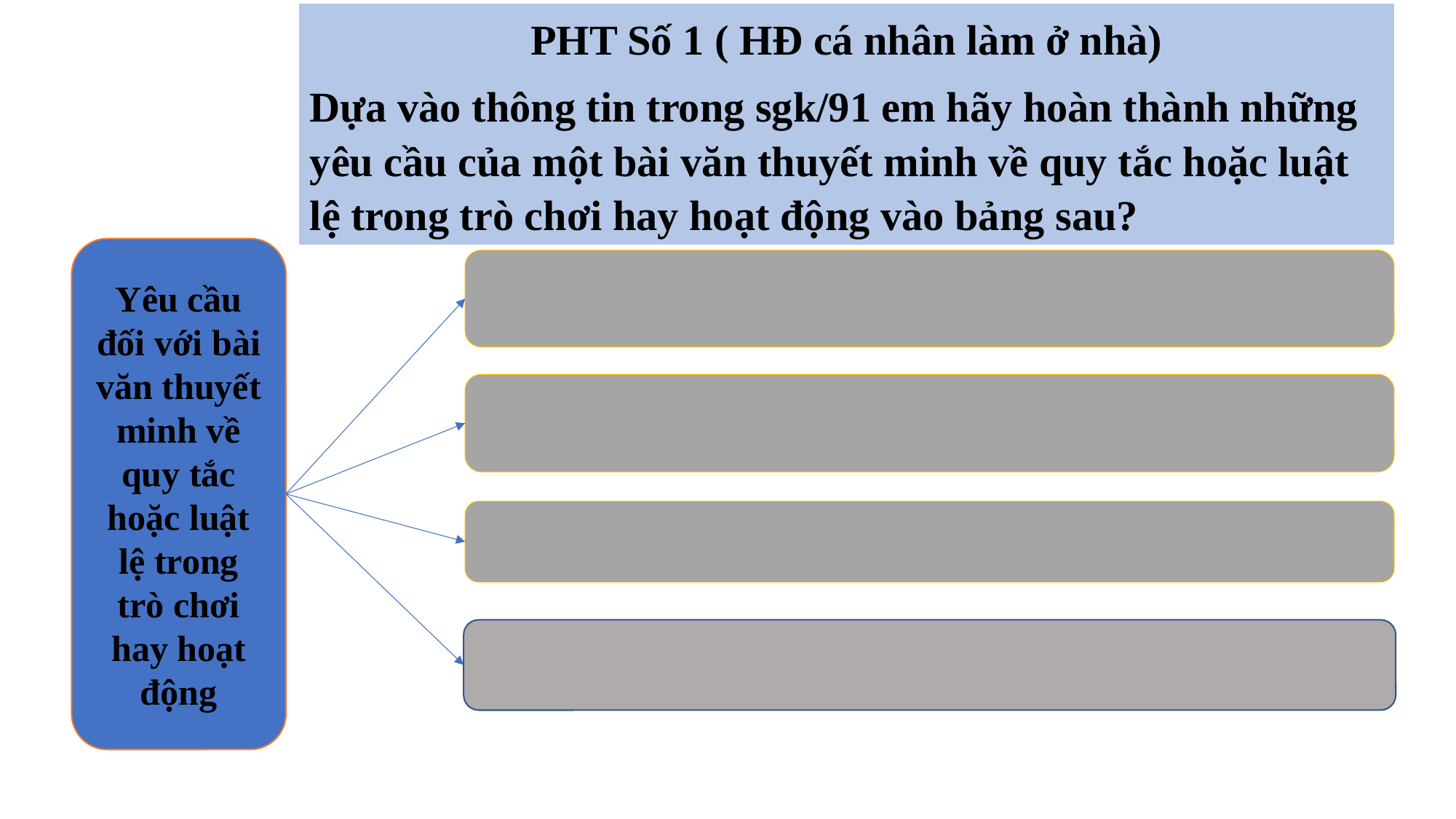

PHT Số 1 ( HĐ cá nhân làm ở nhà)
Dựa vào thông tin trong sgk/91 em hãy hoàn thành những yêu cầu của một bài văn thuyết minh về quy tắc hoặc luật lệ trong trò chơi hay hoạt động vào bảng sau?
Yêu cầu đối với bài văn thuyết minh về quy tắc hoặc luật lệ trong trò chơi hay hoạt động